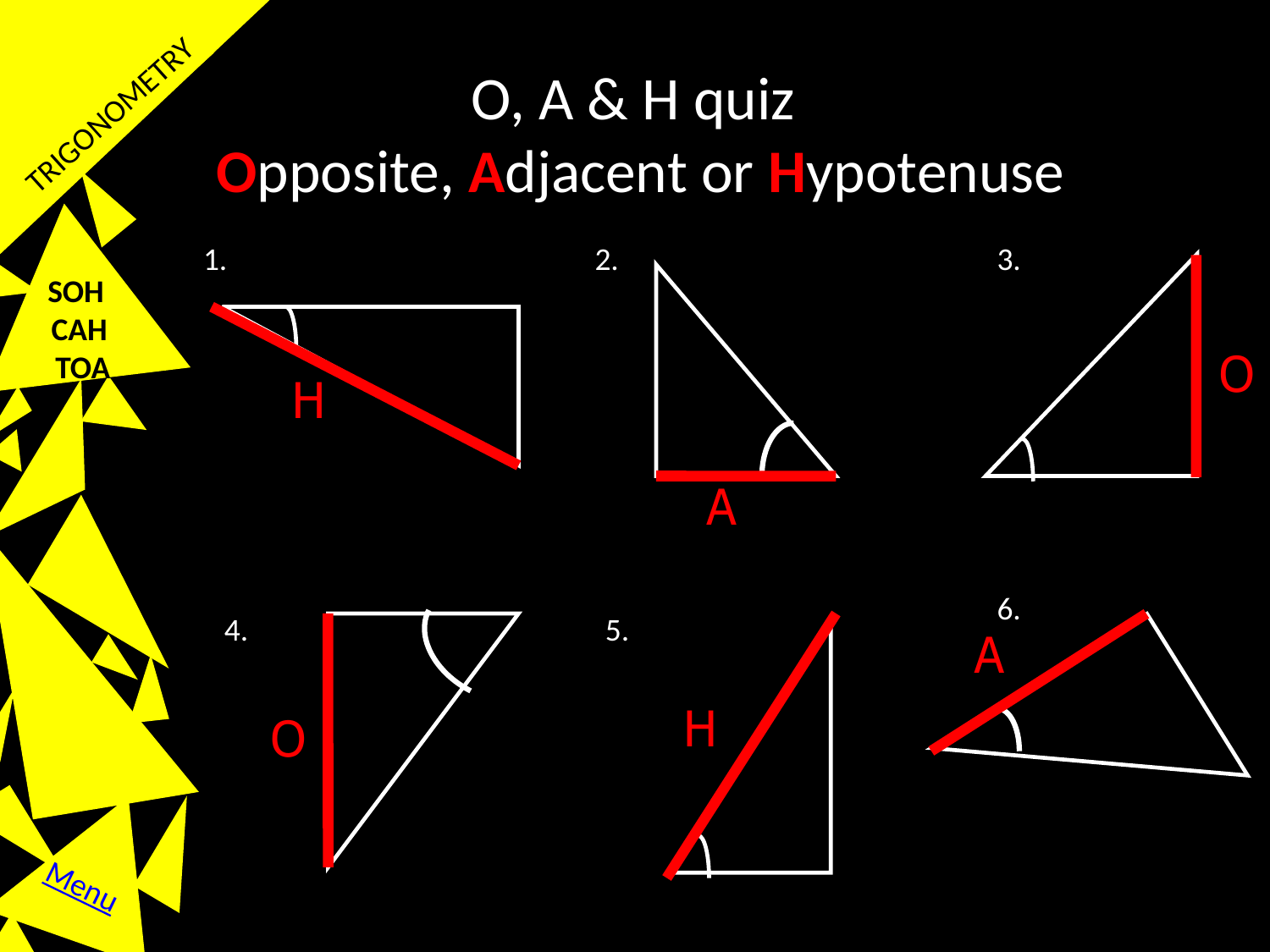

TRIGONOMETRY
# O, A & H quiz Opposite, Adjacent or Hypotenuse
1.
2.
3.

SOH
CAH
 TOA

O
H

A

6.
4.
5.

A

H
O

Menu